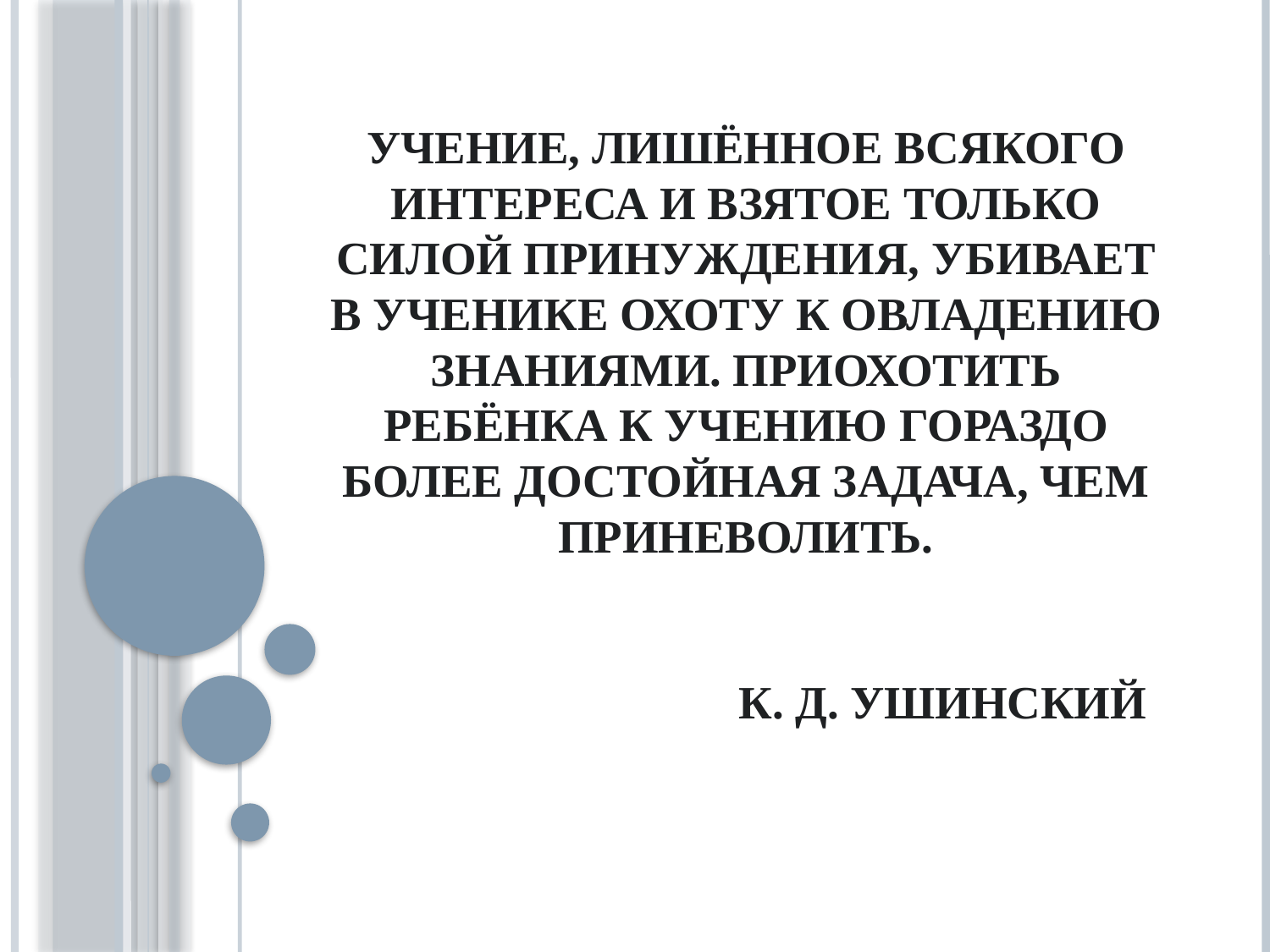

# Учение, лишённое всякого интереса и взятое только силой принуждения, убивает в ученике охоту к овладению знаниями. Приохотить ребёнка к учению гораздо более достойная задача, чем приневолить. К. Д. Ушинский